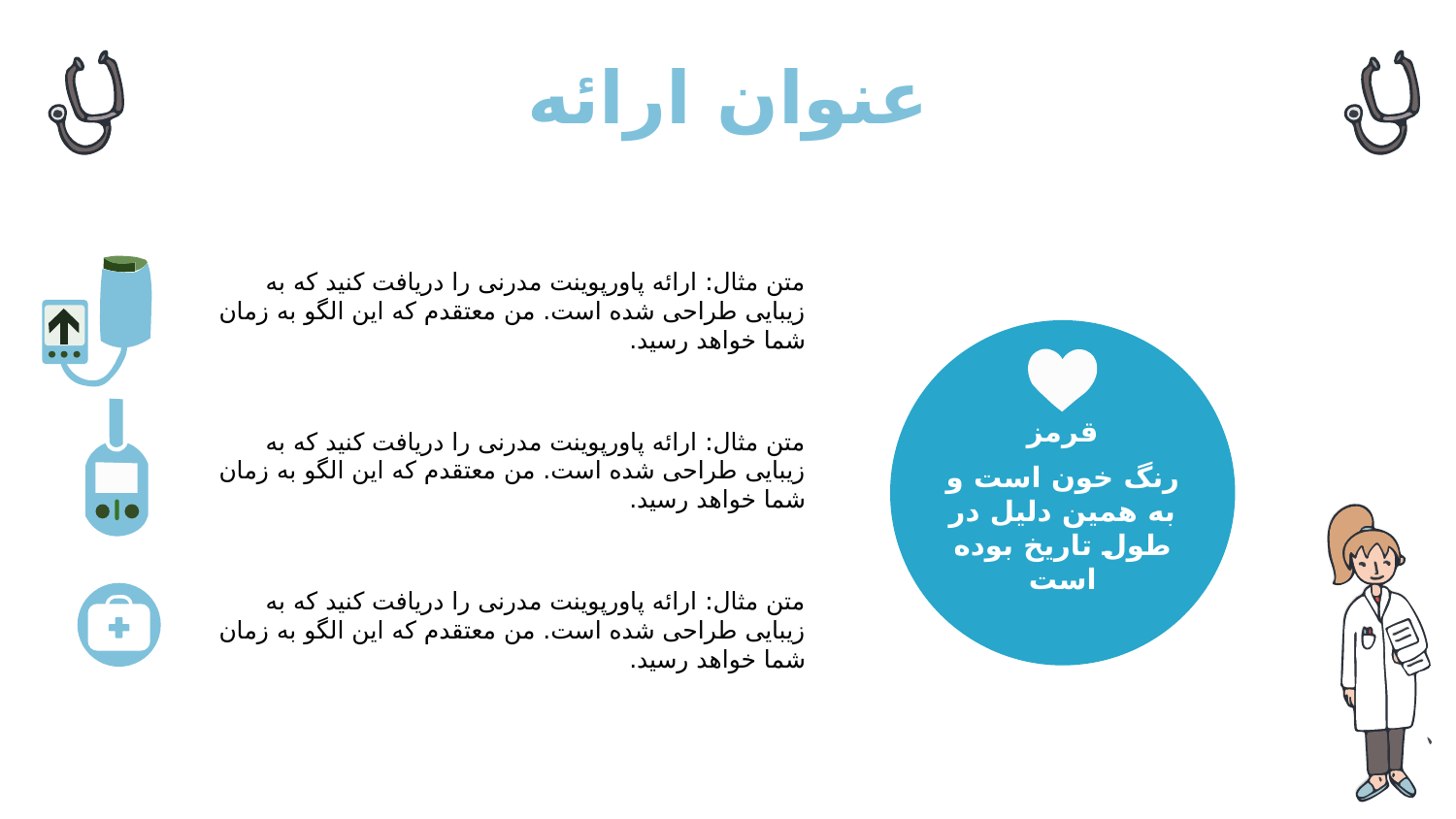

# عنوان ارائه

متن مثال: ارائه پاورپوینت مدرنی را دریافت کنید که به زیبایی طراحی شده است. من معتقدم که این الگو به زمان شما خواهد رسید.

قرمز
رنگ خون است و به همین دلیل در طول تاریخ بوده است
متن مثال: ارائه پاورپوینت مدرنی را دریافت کنید که به زیبایی طراحی شده است. من معتقدم که این الگو به زمان شما خواهد رسید.

متن مثال: ارائه پاورپوینت مدرنی را دریافت کنید که به زیبایی طراحی شده است. من معتقدم که این الگو به زمان شما خواهد رسید.